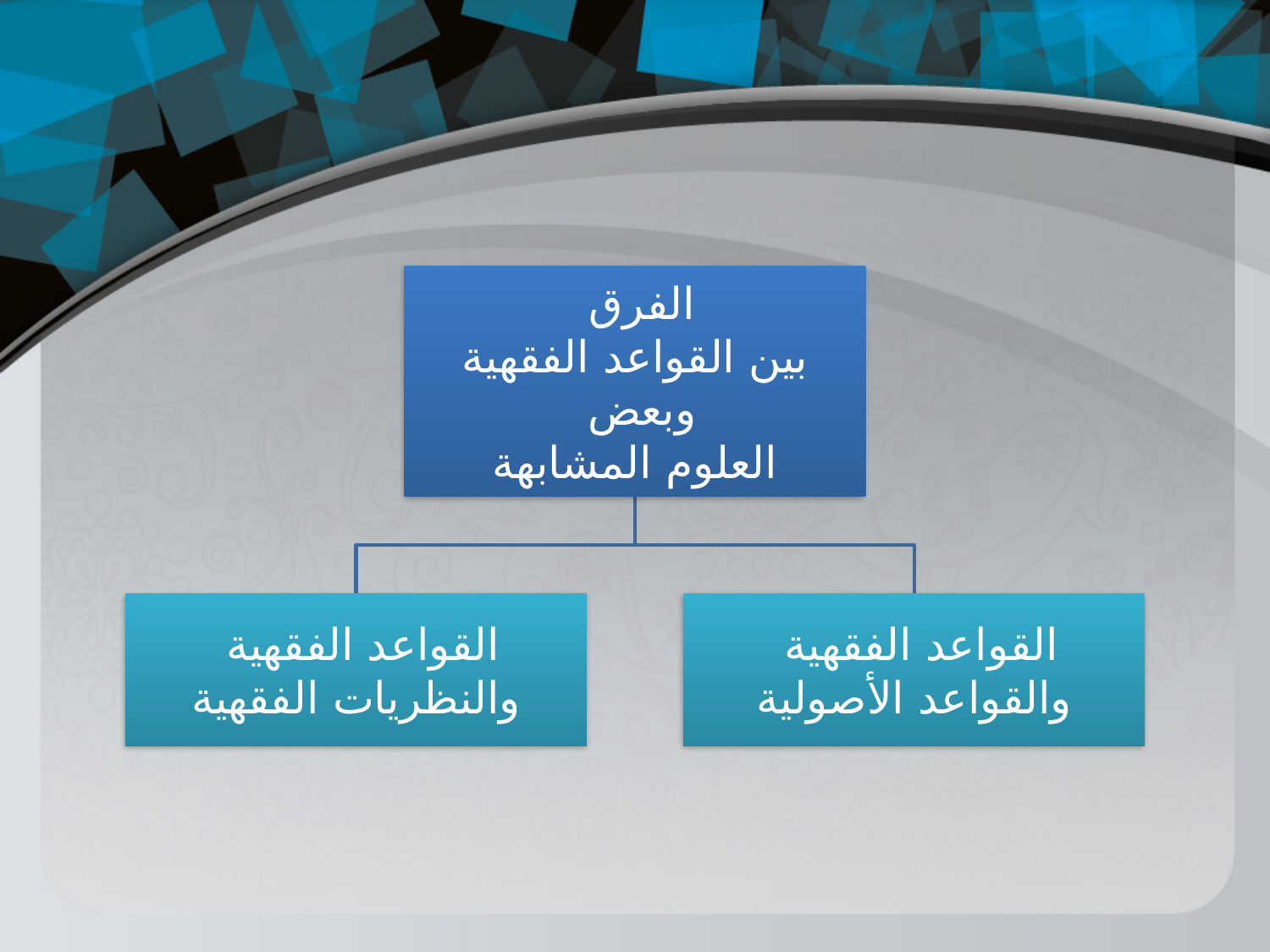

الفرق
بين القواعد الفقهية وبعض
العلوم المشابهة
القواعد الفقهية
والنظريات الفقهية
القواعد الفقهية
والقواعد الأصولية